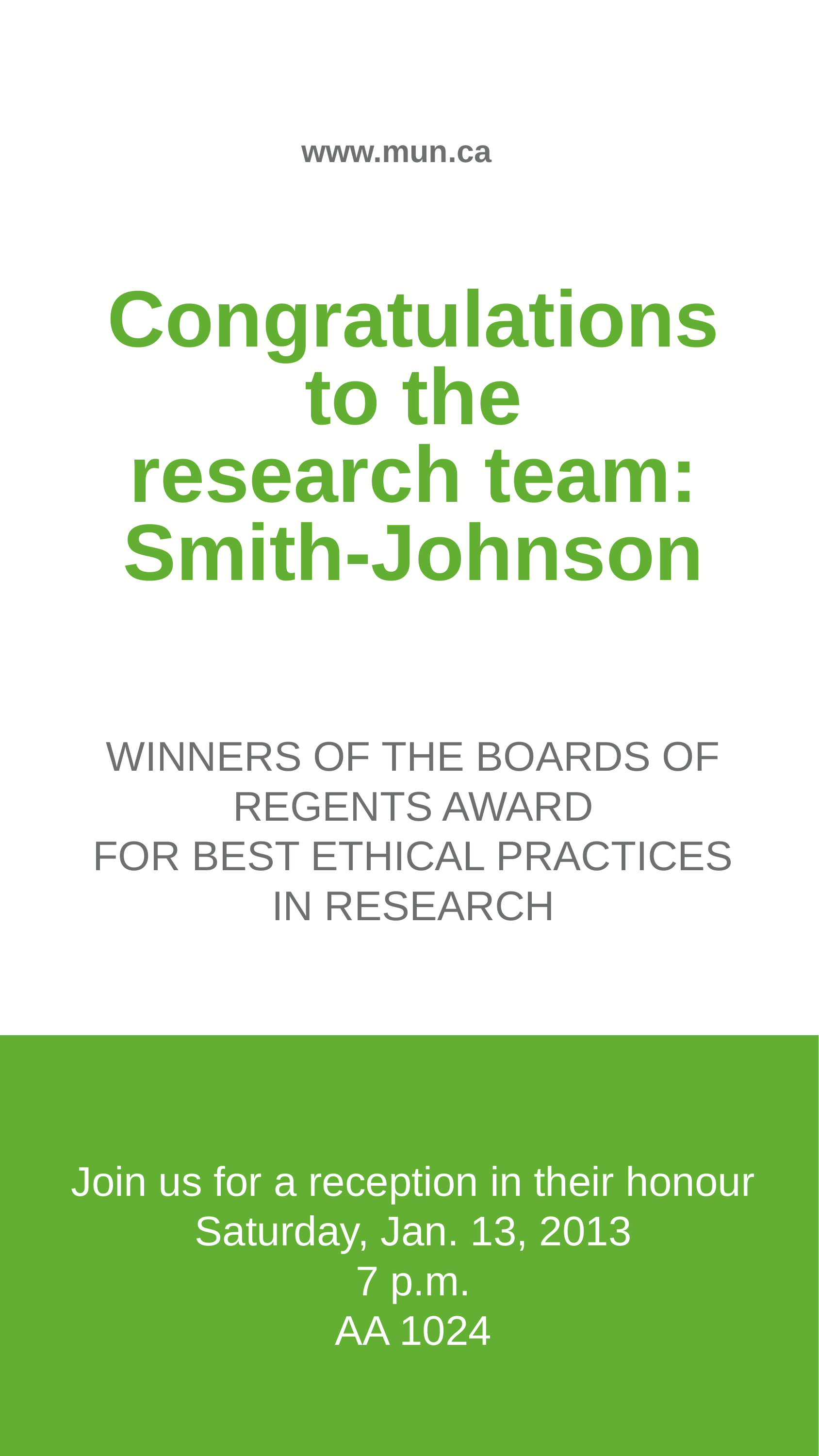

www.mun.ca
# Congratulations to the research team: Smith-Johnson
Winners of the boards of regents awARD
FOR BEST ETHICAL PRACTICES IN RESEARCH
Join us for a reception in their honour
Saturday, Jan. 13, 2013
7 p.m.
AA 1024